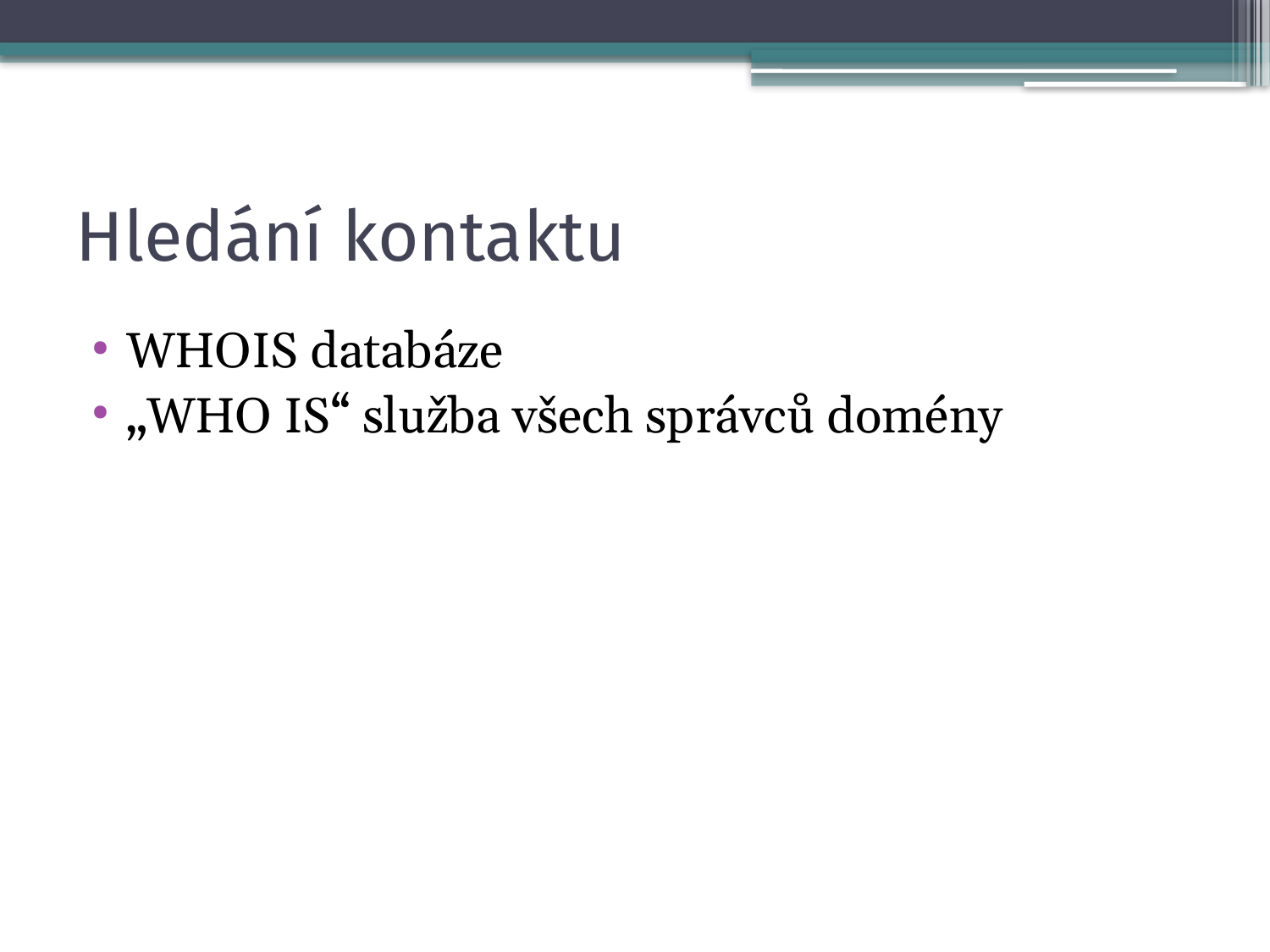

# Hledání kontaktu
WHOIS databáze
„WHO IS“ služba všech správců domény